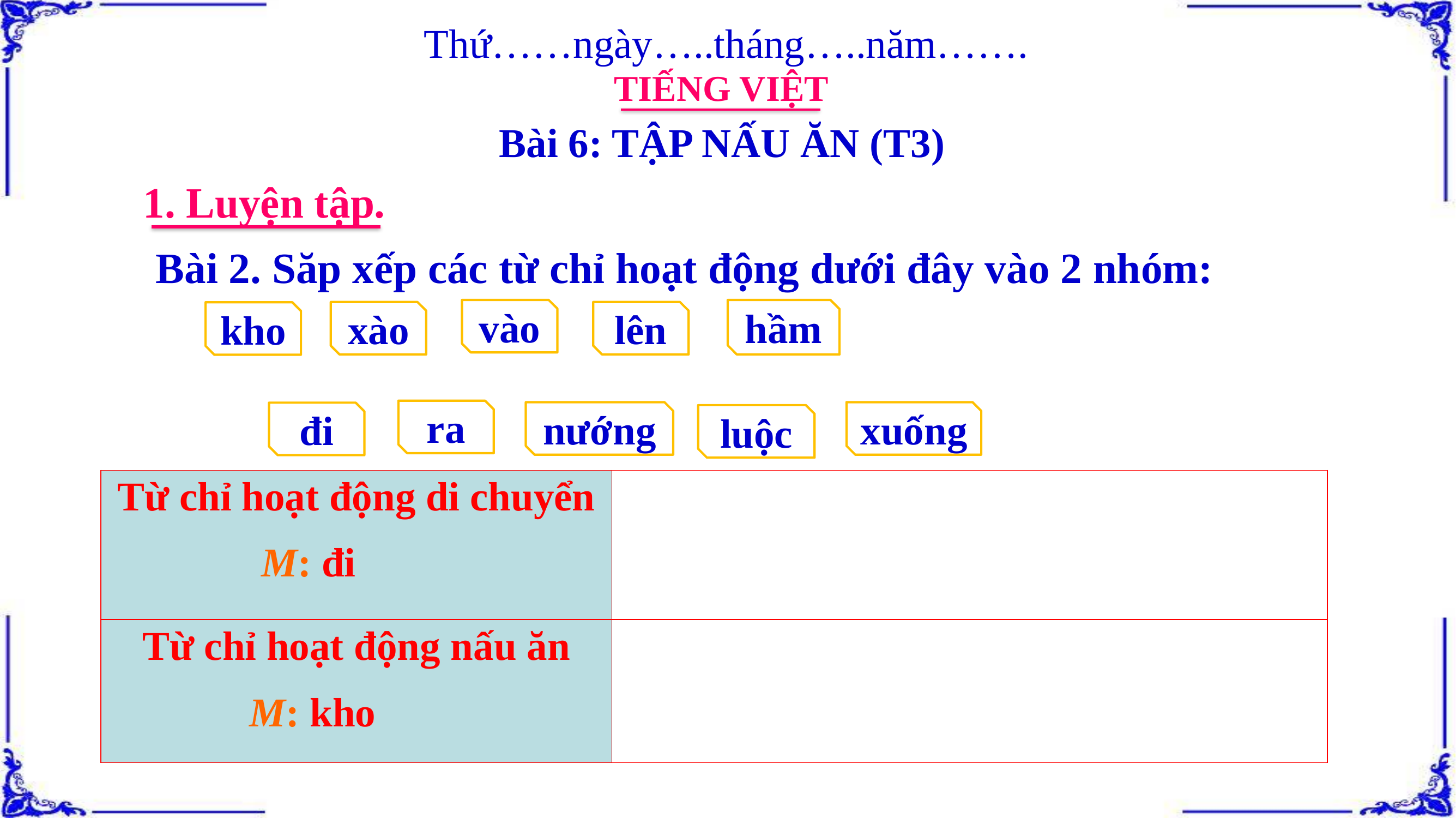

Thứ……ngày…..tháng…..năm…….
TIẾNG VIỆT
Bài 6: TẬP NẤU ĂN (T3)
1. Luyện tập.
Bài 2. Săp xếp các từ chỉ hoạt động dưới đây vào 2 nhóm:
vào
hầm
xào
lên
kho
ra
nướng
xuống
đi
luộc
| Từ chỉ hoạt động di chuyển |  |
| --- | --- |
| Từ chỉ hoạt động nấu ăn |  |
M: đi
M: kho